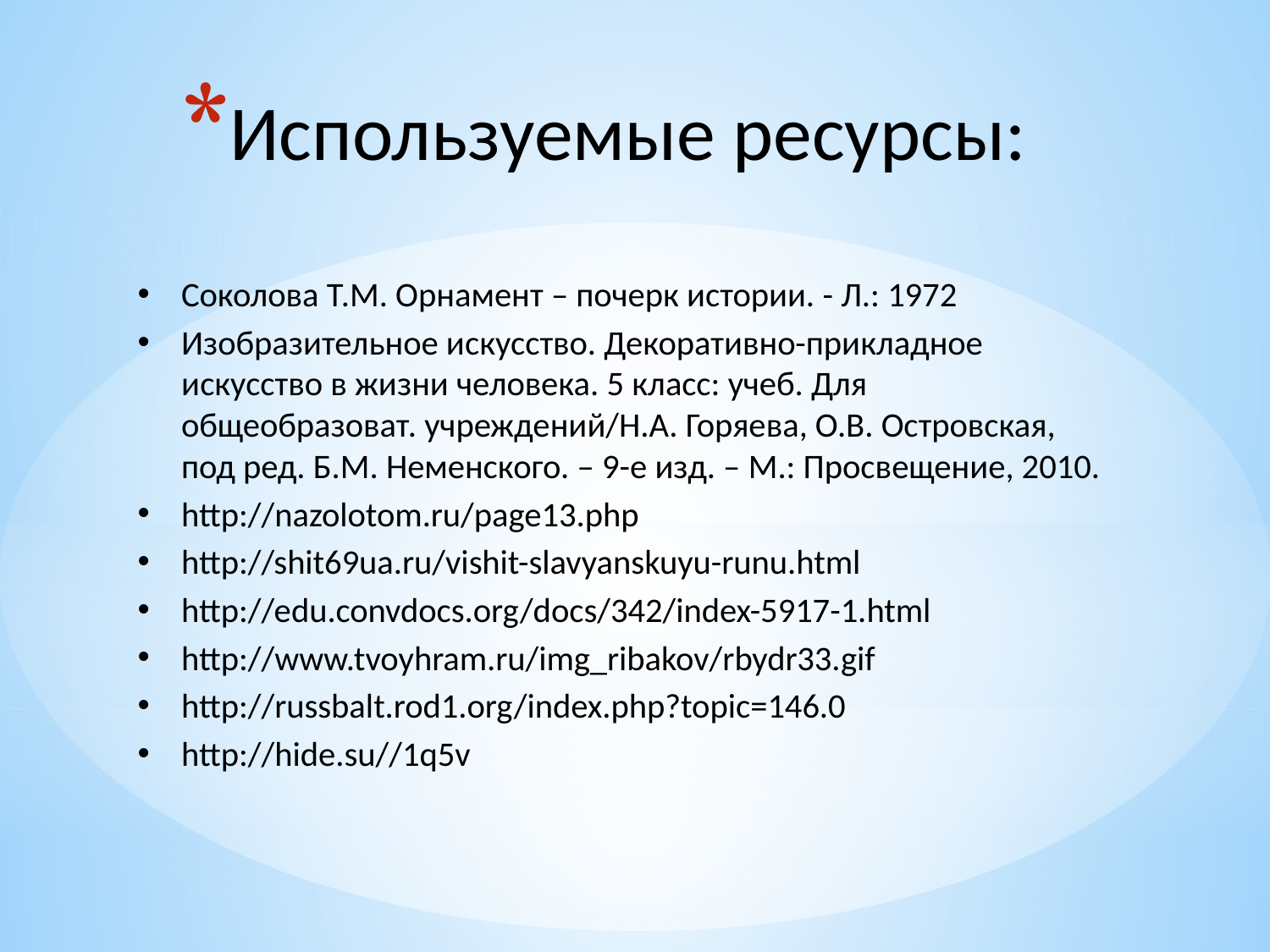

# Используемые ресурсы:
Соколова Т.М. Орнамент – почерк истории. - Л.: 1972
Изобразительное искусство. Декоративно-прикладное искусство в жизни человека. 5 класс: учеб. Для общеобразоват. учреждений/Н.А. Горяева, О.В. Островская, под ред. Б.М. Неменского. – 9-е изд. – М.: Просвещение, 2010.
http://nazolotom.ru/page13.php
http://shit69ua.ru/vishit-slavyanskuyu-runu.html
http://edu.convdocs.org/docs/342/index-5917-1.html
http://www.tvoyhram.ru/img_ribakov/rbydr33.gif
http://russbalt.rod1.org/index.php?topic=146.0
http://hide.su//1q5v